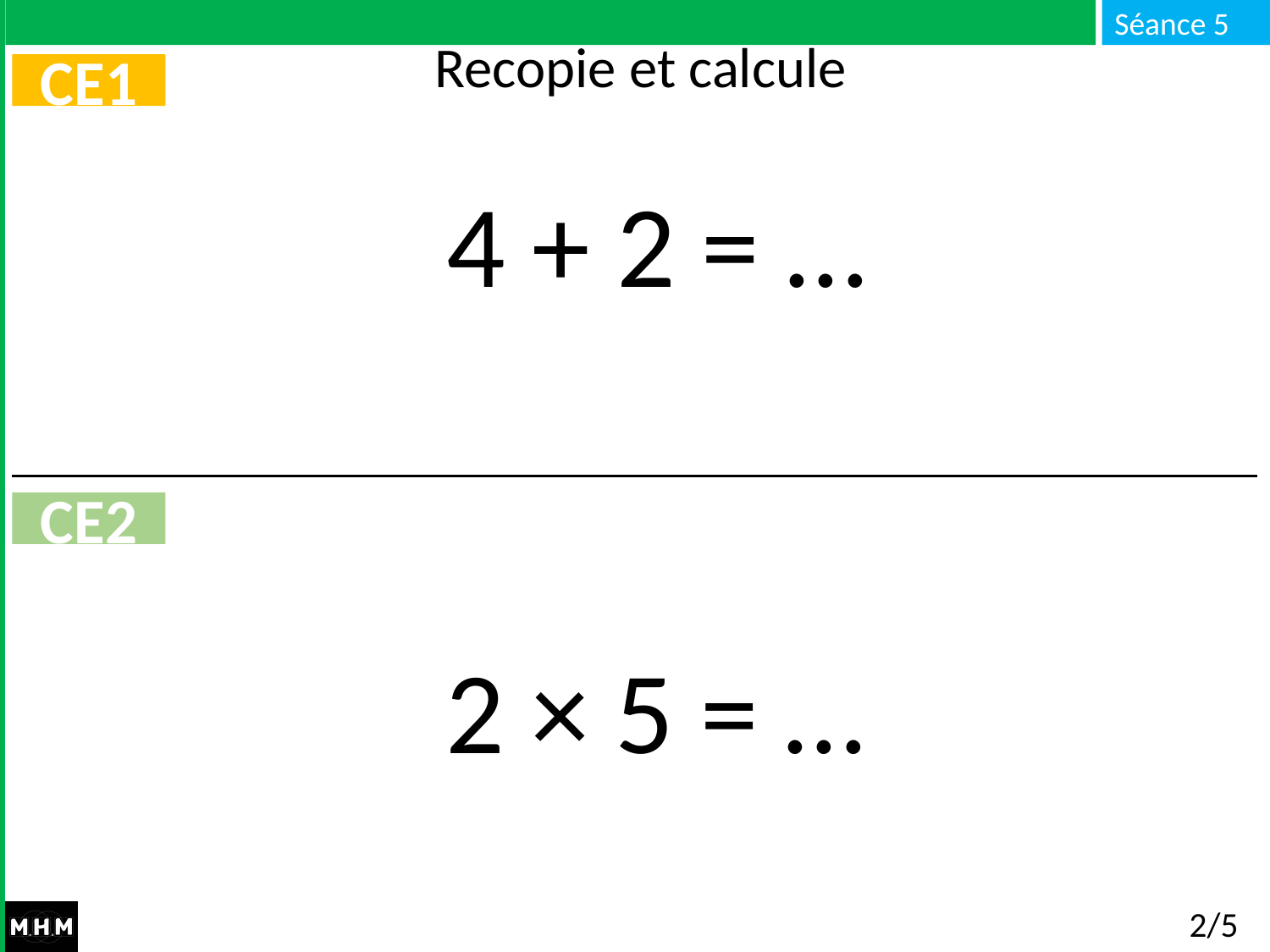

Recopie et calcule
CE1
4 + 2 = …
CE2
2 × 5 = …
2/5